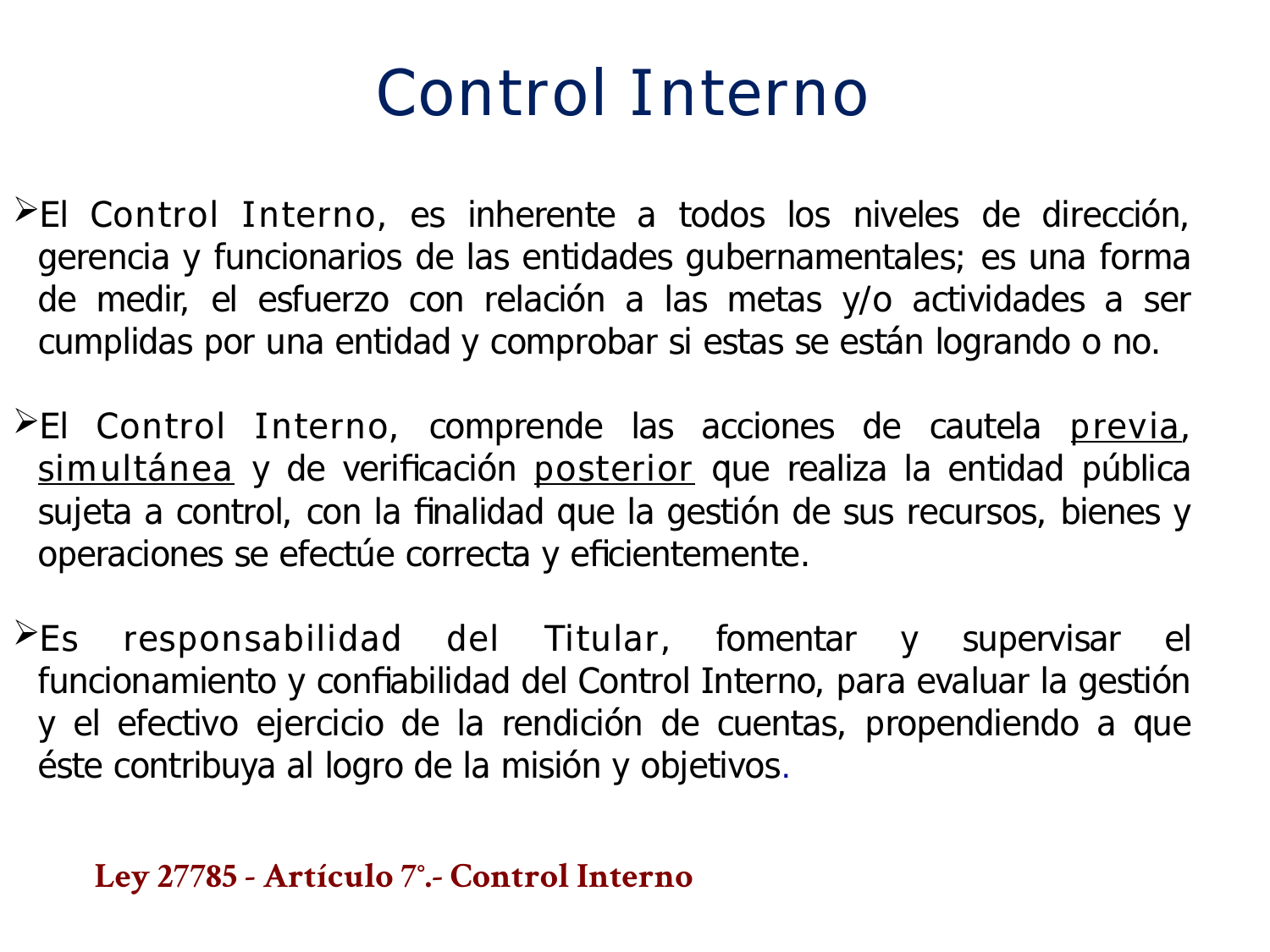

Control Interno
El Control Interno, es inherente a todos los niveles de dirección, gerencia y funcionarios de las entidades gubernamentales; es una forma de medir, el esfuerzo con relación a las metas y/o actividades a ser cumplidas por una entidad y comprobar si estas se están logrando o no.

El Control Interno, comprende las acciones de cautela previa, simultánea y de verificación posterior que realiza la entidad pública sujeta a control, con la finalidad que la gestión de sus recursos, bienes y operaciones se efectúe correcta y eficientemente.

Es responsabilidad del Titular, fomentar y supervisar el funcionamiento y confiabilidad del Control Interno, para evaluar la gestión y el efectivo ejercicio de la rendición de cuentas, propendiendo a que éste contribuya al logro de la misión y objetivos.
 Ley 27785 - Artículo 7°.- Control Interno